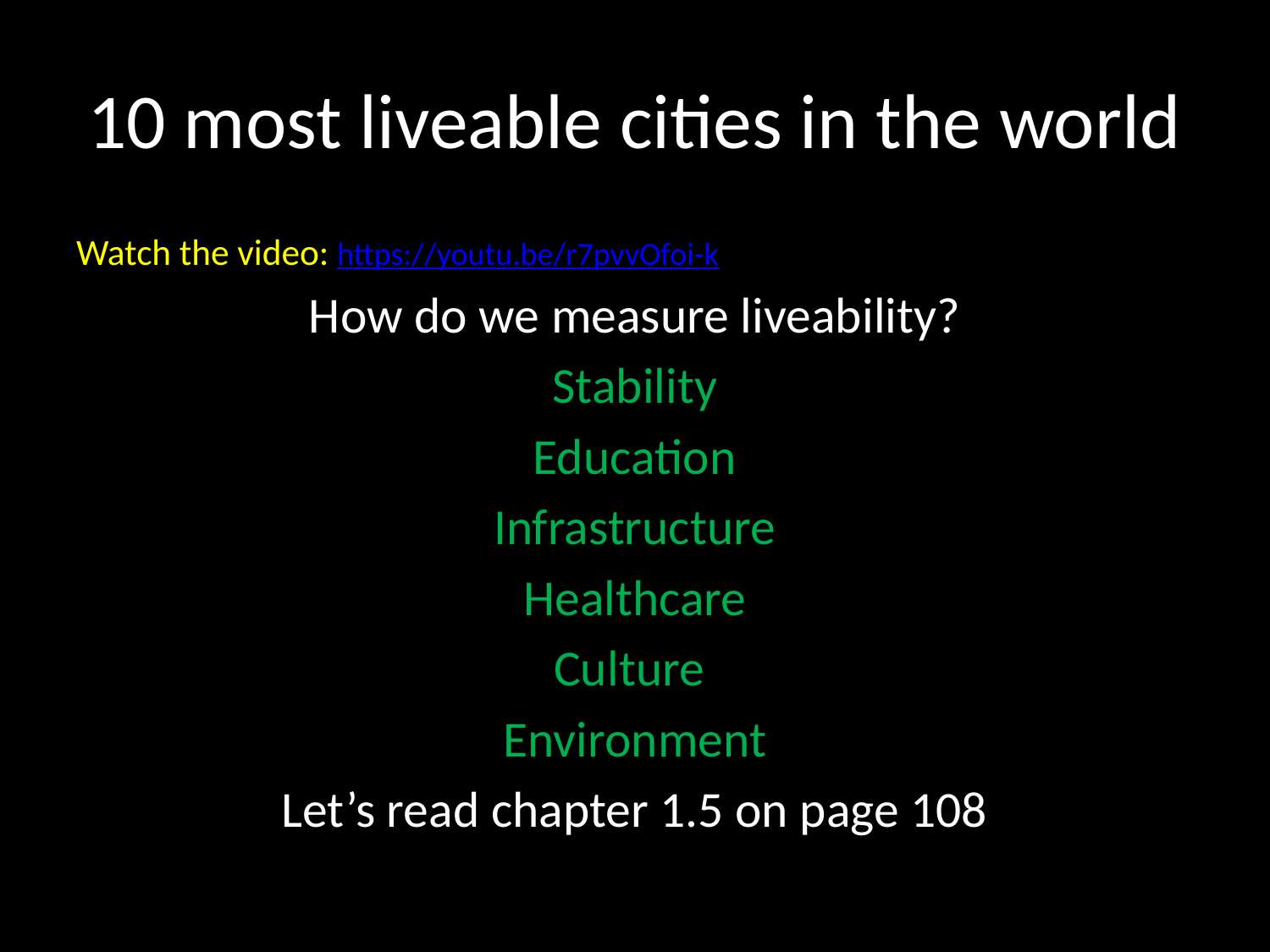

# 10 most liveable cities in the world
Watch the video: https://youtu.be/r7pvvOfoi-k
How do we measure liveability?
Stability
Education
Infrastructure
Healthcare
Culture
Environment
Let’s read chapter 1.5 on page 108